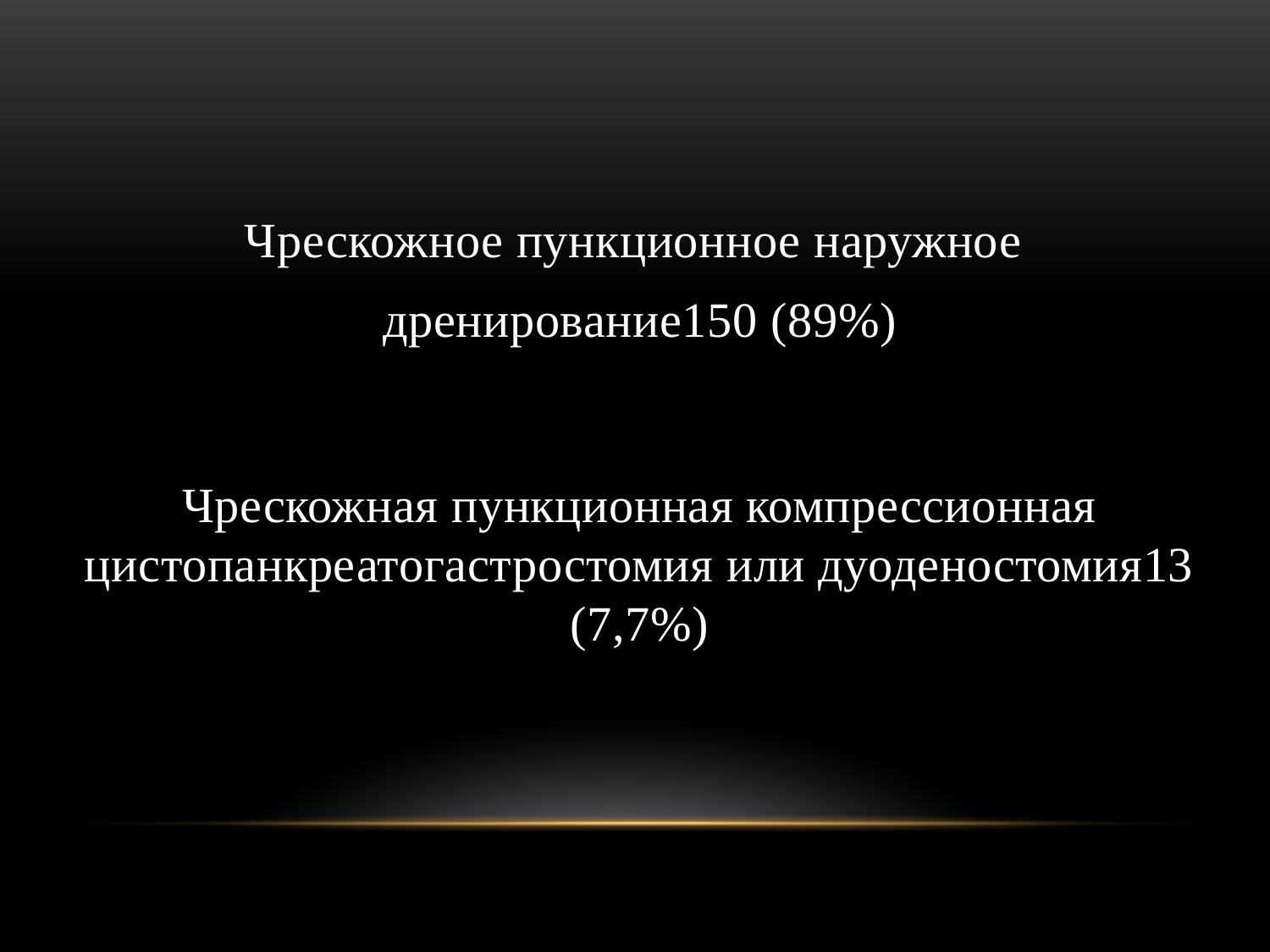

#

Чрескожное пункционное наружное
дренирование150 (89%)

Чрескожная пункционная компрессионная цистопанкреатогастростомия или дуоденостомия13 (7,7%)